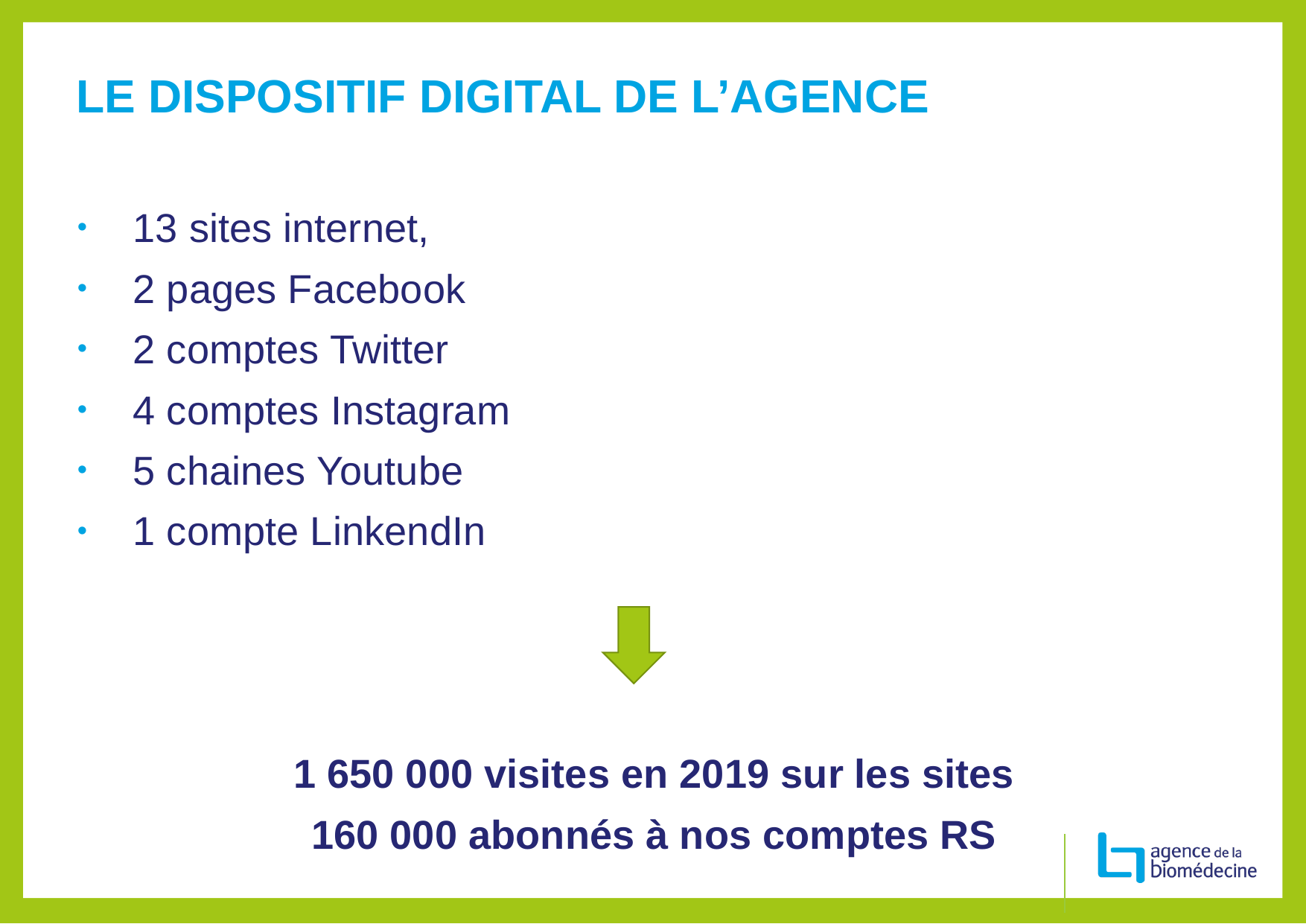

LE DISPOSITIF DIGITAL DE L’AGENCE

13 sites internet,
2 pages Facebook
2 comptes Twitter
4 comptes Instagram
5 chaines Youtube
1 compte LinkendIn

1 650 000 visites en 2019 sur les sites
160 000 abonnés à nos comptes RS